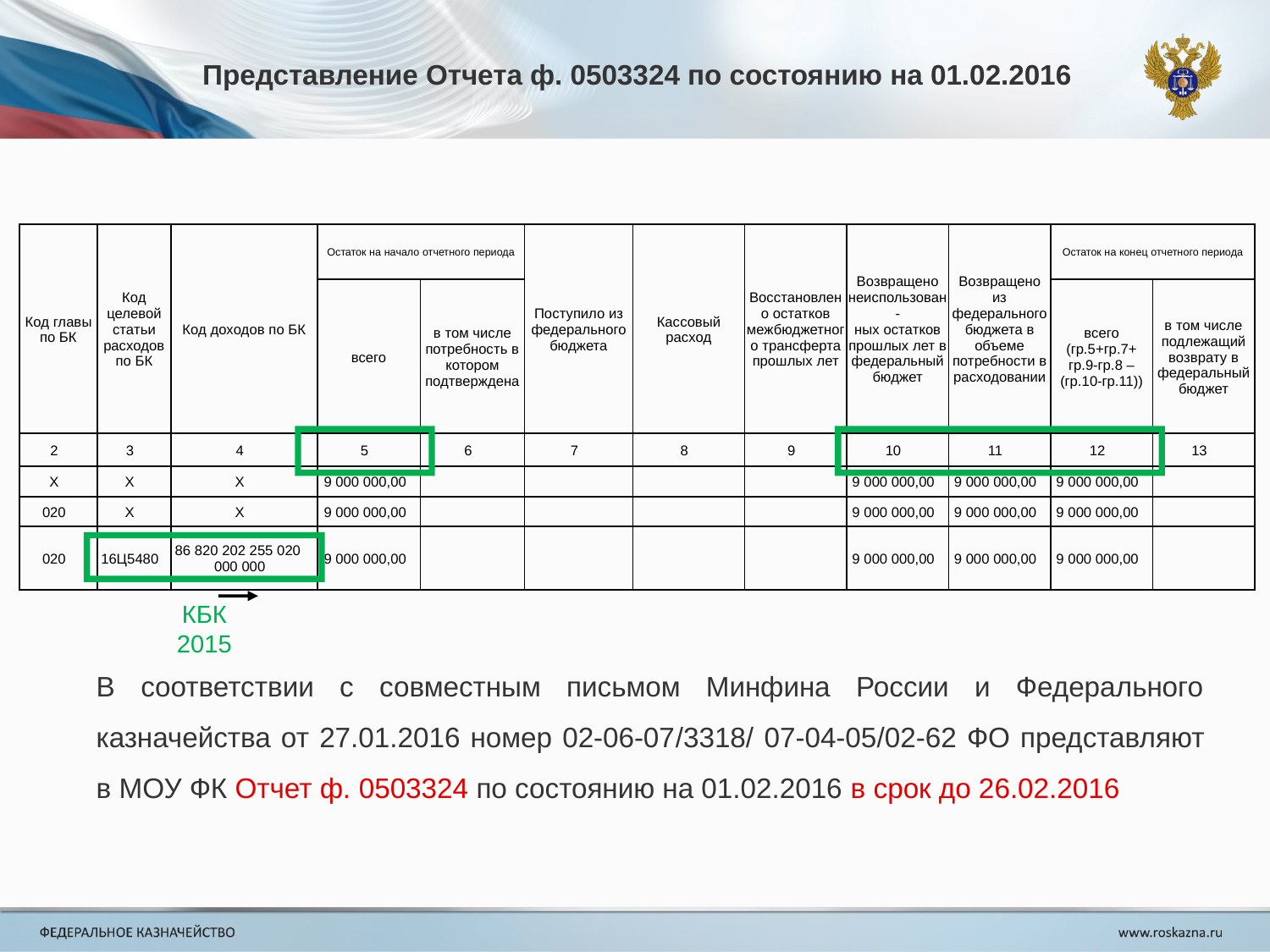

Представление Отчета ф. 0503324 по состоянию на 01.02.2016
| Код главы по БК | Код целевой статьи расходов по БК | Код доходов по БК | Остаток на начало отчетного периода |  | Поступило из федерального бюджета | Кассовый расход | Восстановлено остатков межбюджетного трансферта прошлых лет | Возвращено неиспользован- ных остатков прошлых лет в федеральный бюджет | Возвращено из федерального бюджета в объеме потребности в расходовании | Остаток на конец отчетного периода |  |
| --- | --- | --- | --- | --- | --- | --- | --- | --- | --- | --- | --- |
|  |  |  | всего | в том числе потребность в котором подтверждена |  |  |  |  |  | всего (гр.5+гр.7+ гр.9-гр.8 – (гр.10-гр.11)) | в том числе подлежащий возврату в федеральный бюджет |
| 2 | 3 | 4 | 5 | 6 | 7 | 8 | 9 | 10 | 11 | 12 | 13 |
| X | X | X | 9 000 000,00 |  |  |  |  | 9 000 000,00 | 9 000 000,00 | 9 000 000,00 |  |
| 020 | Х | Х | 9 000 000,00 |  |  |  |  | 9 000 000,00 | 9 000 000,00 | 9 000 000,00 |  |
| 020 | 16Ц5480 | 86 820 202 255 020 000 000 | 9 000 000,00 |  |  |  |  | 9 000 000,00 | 9 000 000,00 | 9 000 000,00 |  |

КБК 2015

В соответствии с совместным письмом Минфина России и Федерального казначейства от 27.01.2016 номер 02-06-07/3318/ 07-04-05/02-62 ФО представляют в МОУ ФК Отчет ф. 0503324 по состоянию на 01.02.2016 в срок до 26.02.2016